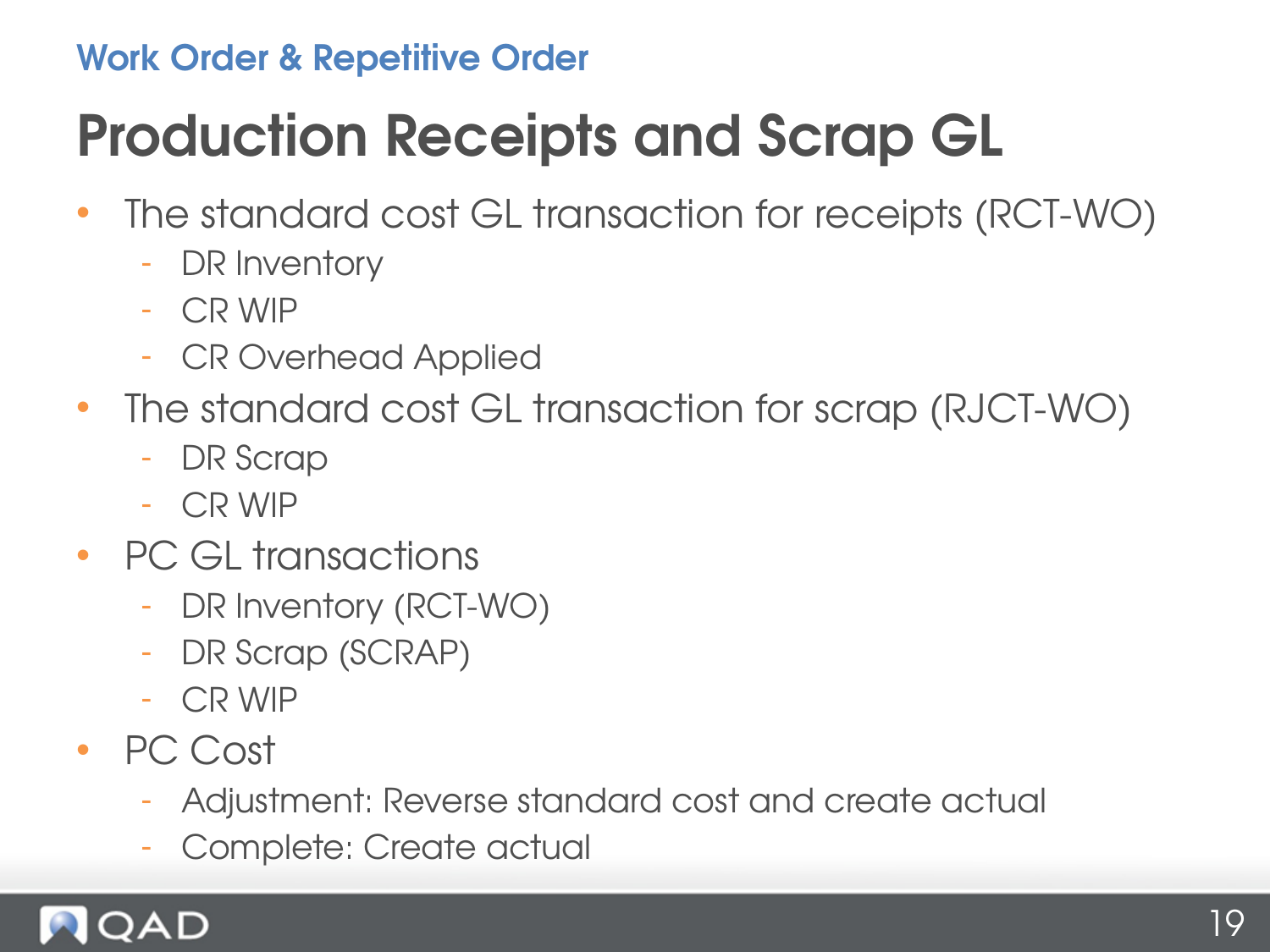

Work Order & Repetitive Order
# Production Receipts and Scrap GL
The standard cost GL transaction for receipts (RCT-WO)
DR Inventory
CR WIP
CR Overhead Applied
The standard cost GL transaction for scrap (RJCT-WO)
DR Scrap
CR WIP
PC GL transactions
DR Inventory (RCT-WO)
DR Scrap (SCRAP)
CR WIP
PC Cost
Adjustment: Reverse standard cost and create actual
Complete: Create actual

19